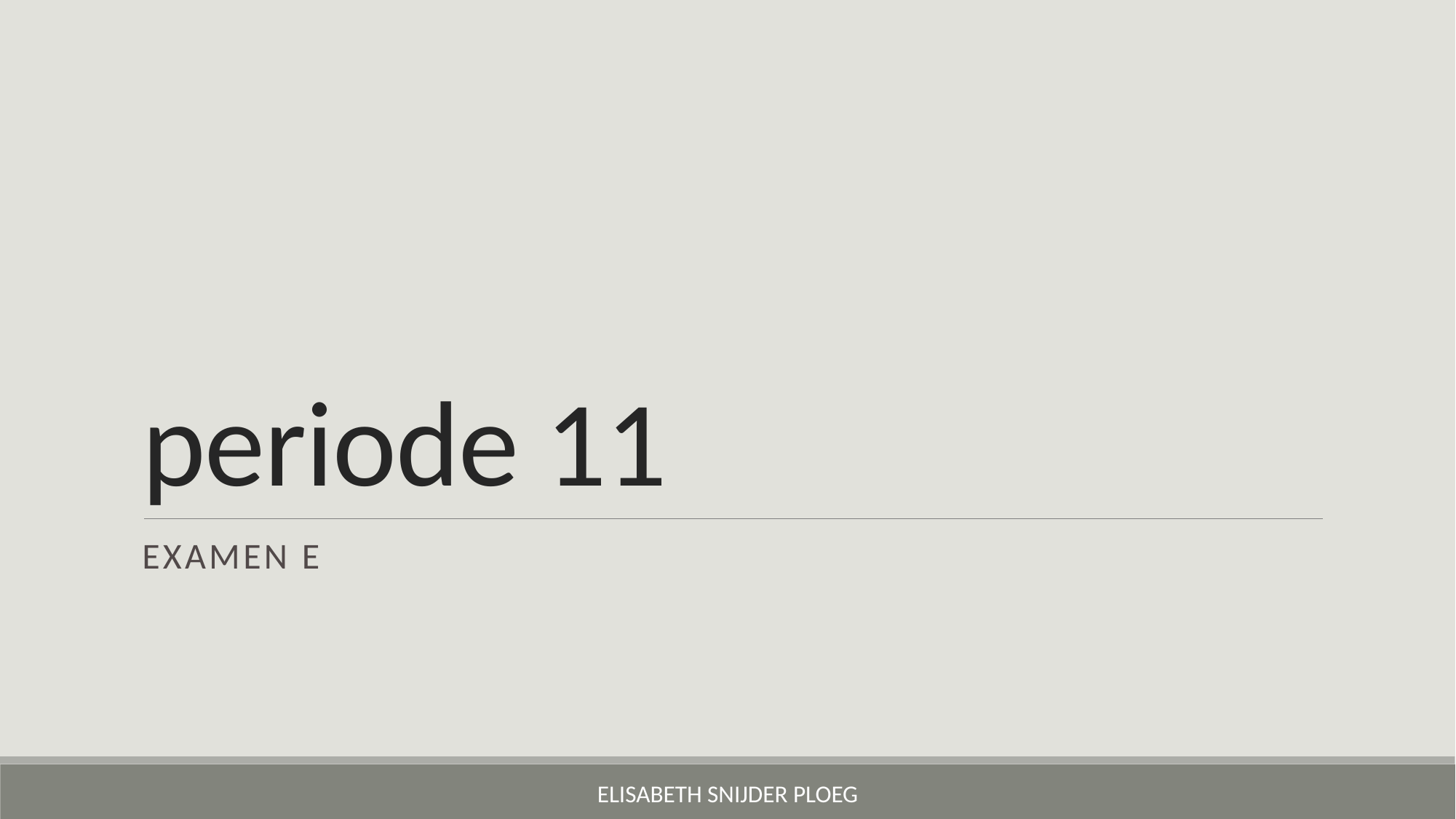

# periode 11
Examen E
Elisabeth Snijder Ploeg